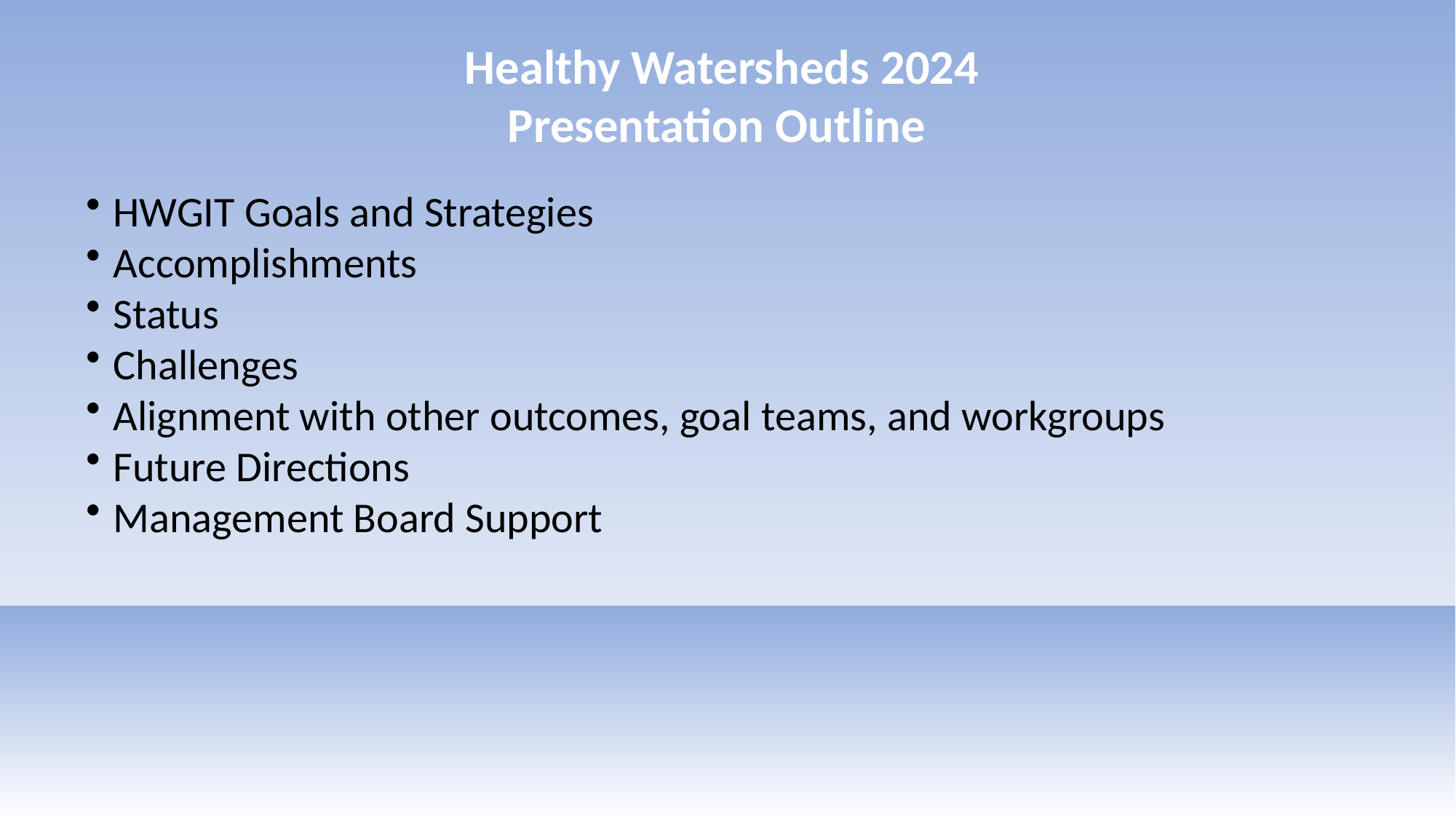

Healthy Watersheds 2024
Presentation Outline
HWGIT Goals and Strategies
Accomplishments ​
Status
Challenges ​
Alignment with other outcomes, goal teams, and workgroups
Future Directions
Management Board Support